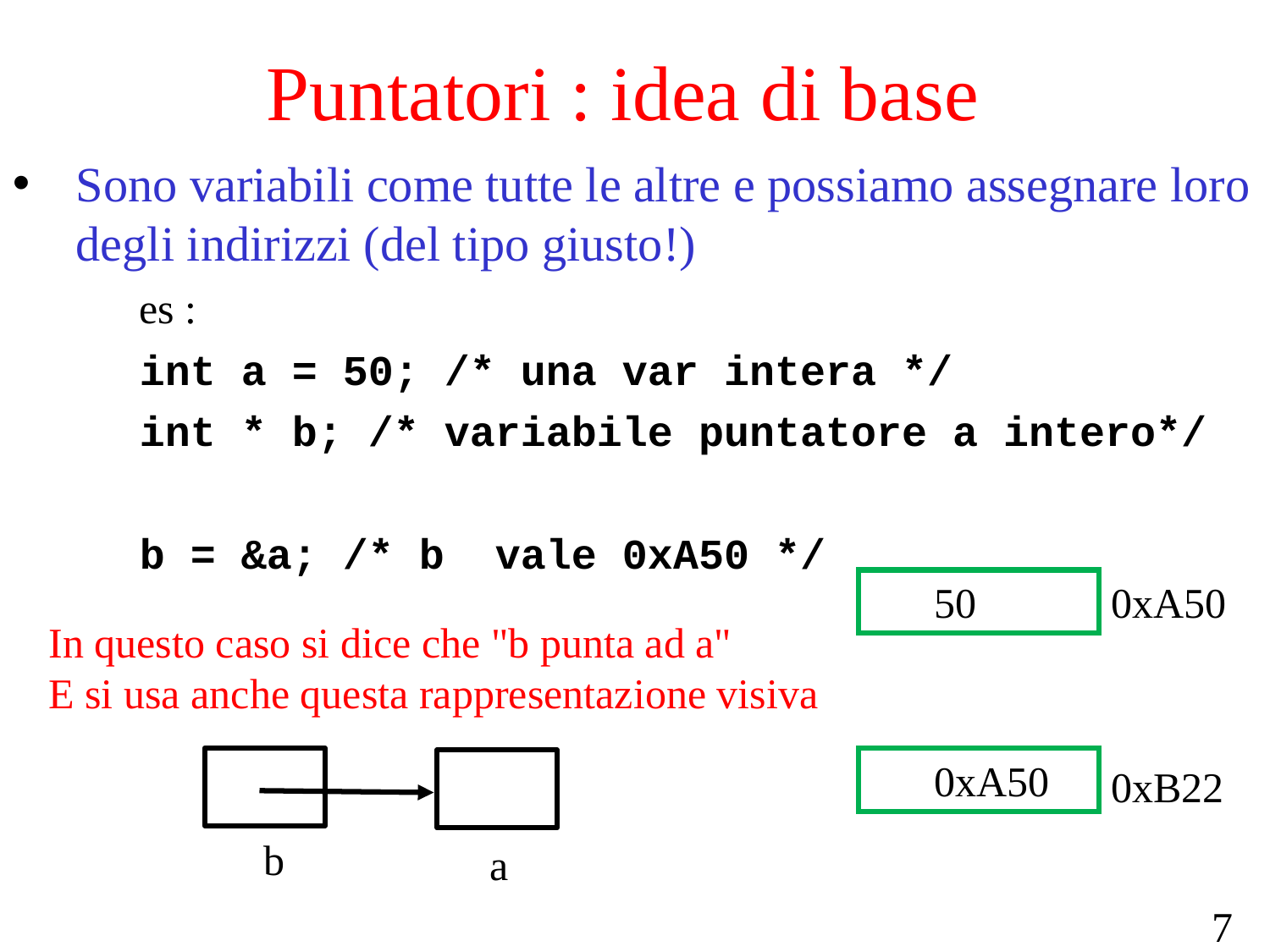

# Puntatori : idea di base
Sono variabili come tutte le altre e possiamo assegnare loro degli indirizzi (del tipo giusto!)
es :
int a = 50; /* una var intera */
int * b; /* variabile puntatore a intero*/

b = &a; /* b  vale 0xA50 */
0xA50
      50       5
In questo caso si dice che "b punta ad a"
E si usa anche questa rappresentazione visiva

      0xA50

0xB22
b
a
7